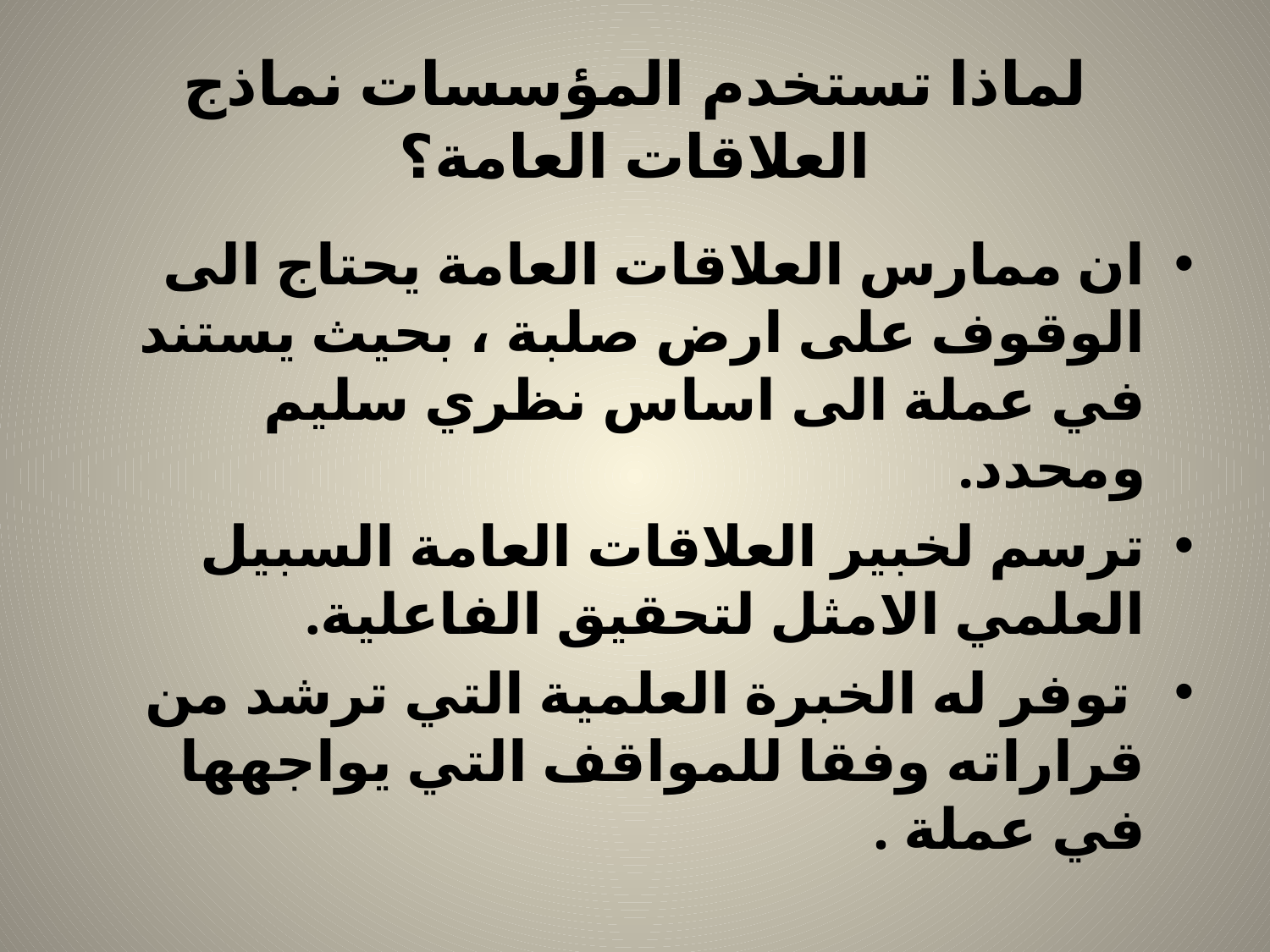

# لماذا تستخدم المؤسسات نماذج العلاقات العامة؟
ان ممارس العلاقات العامة يحتاج الى الوقوف على ارض صلبة ، بحيث يستند في عملة الى اساس نظري سليم ومحدد.
ترسم لخبير العلاقات العامة السبيل العلمي الامثل لتحقيق الفاعلية.
 توفر له الخبرة العلمية التي ترشد من قراراته وفقا للمواقف التي يواجهها في عملة .